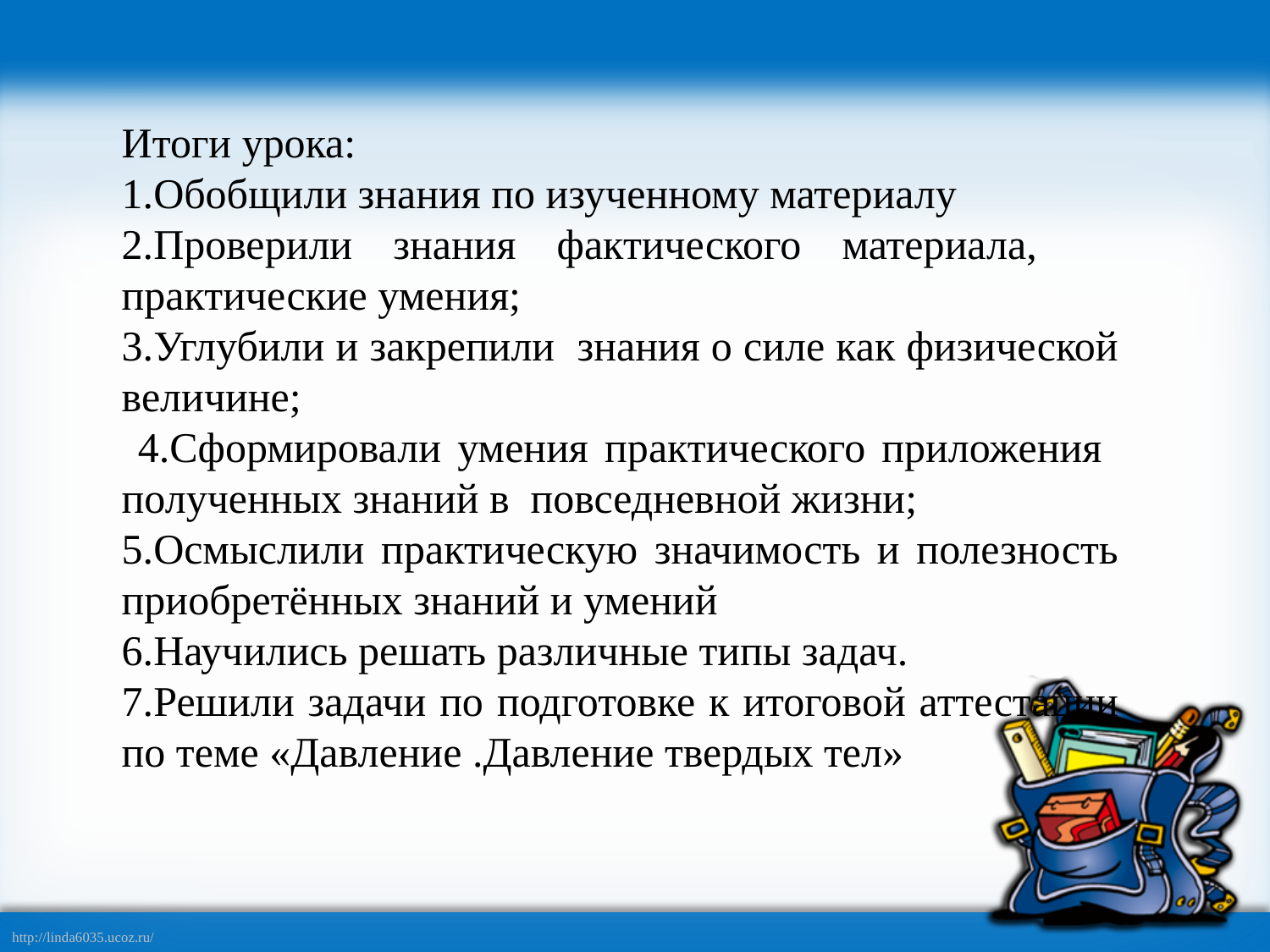

Итоги урока:
1.Обобщили знания по изученному материалу
2.Проверили знания фактического материала,   практические умения;
3.Углубили и закрепили  знания о силе как физической величине;
 4.Сформировали умения практического приложения  полученных знаний в  повседневной жизни;
5.Осмыслили практическую значимость и полезность приобретённых знаний и умений
6.Научились решать различные типы задач.
7.Решили задачи по подготовке к итоговой аттестации по теме «Давление .Давление твердых тел»